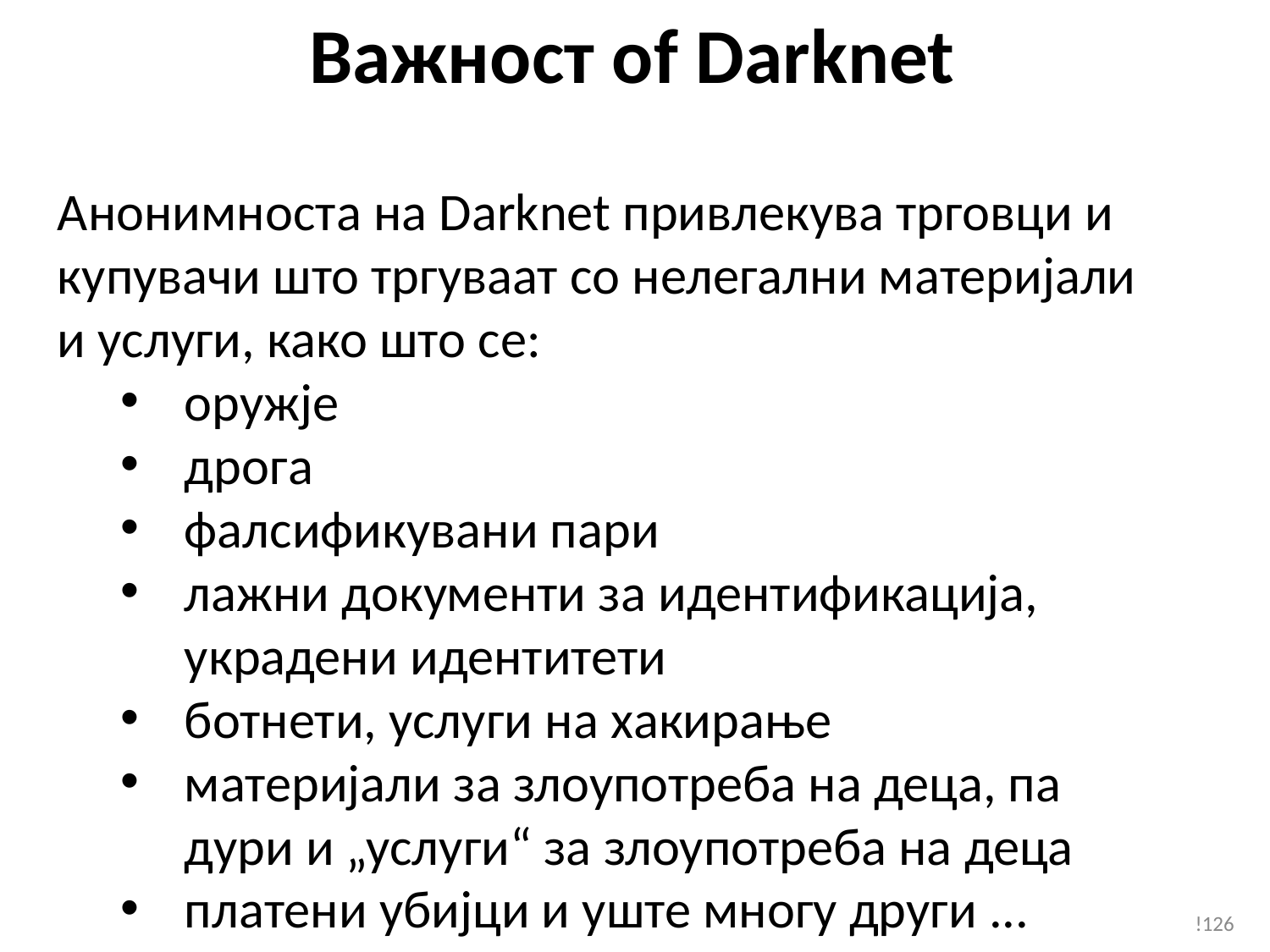

# Важност of Darknet
Анонимноста на Darknet привлекува трговци и купувачи што тргуваат со нелегални материјали и услуги, како што се:
оружје
дрога
фалсификувани пари
лажни документи за идентификација, украдени идентитети
ботнети, услуги на хакирање
материјали за злоупотреба на деца, па дури и „услуги“ за злоупотреба на деца
платени убијци и уште многу други ...
!126